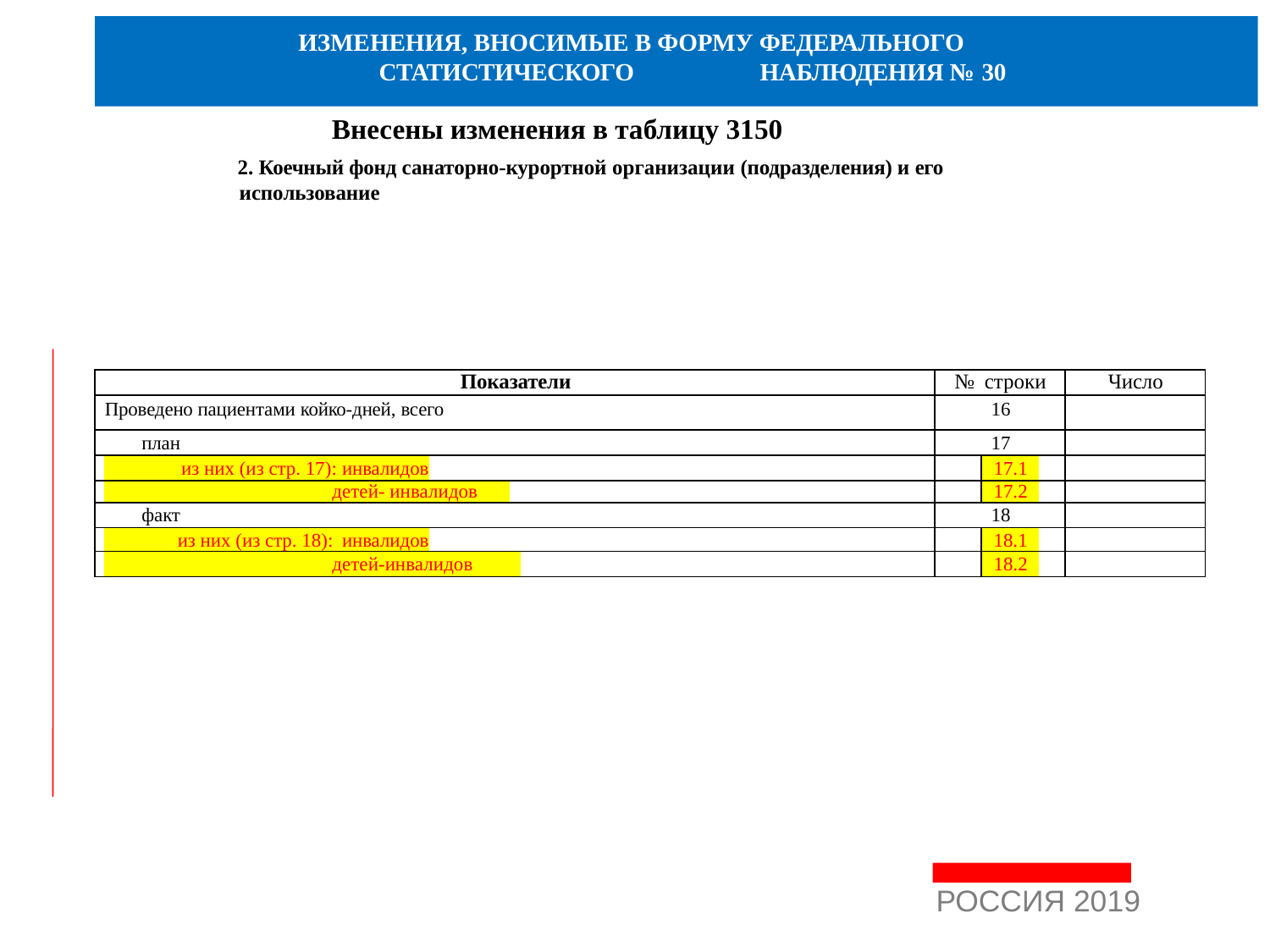

ИЗМЕНЕНИЯ, ВНОСИМЫЕ В ФОРМУ ФЕДЕРАЛЬНОГО  СТАТИСТИЧЕСКОГО	НАБЛЮДЕНИЯ № 30
Внесены изменения в таблицу 3150
2. Коечный фонд санаторно-курортной организации (подразделения) и его использование

| Показатели |  |  |  |  | № строки |  |  | Число |
| --- | --- | --- | --- | --- | --- | --- | --- | --- |
| Проведено пациентами койко-дней, всего |  |  |  |  | 16 |  |  |  |
| план |  |  |  |  | 17 |  |  |  |
|  | из них (из стр. 17): инвалидов |  |  |  |  | 17.1 |  |  |
|  | детей- инвалидов |  |  |  |  | 17.2 |  |  |
| факт |  |  |  |  | 18 |  |  |  |
|  | из них (из стр. 18): инвалидов |  |  |  |  | 18.1 |  |  |
|  | детей-инвалидов |  |  |  |  | 18.2 |  |  |

РОССИЯ 2019